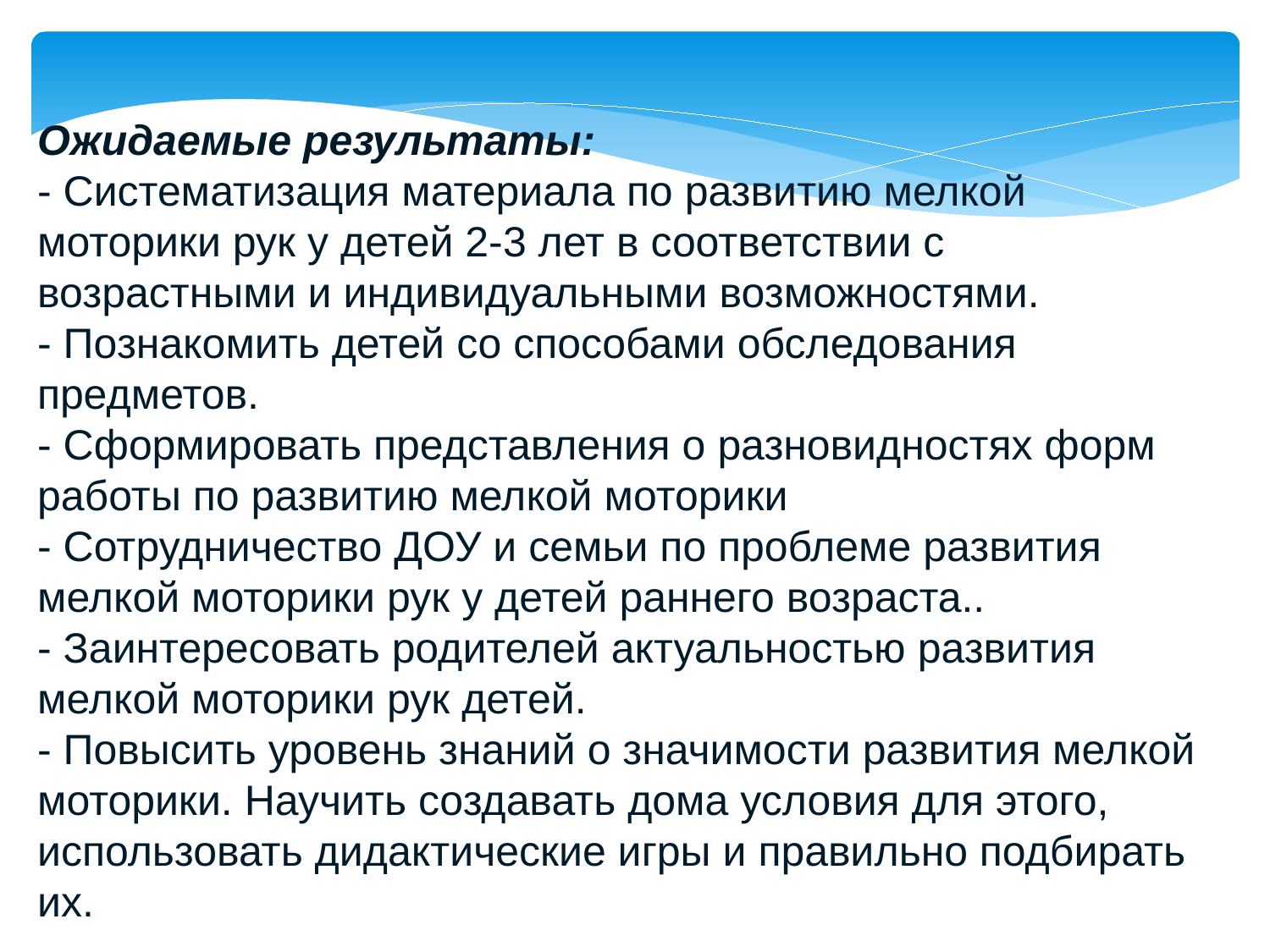

Ожидаемые результаты:
- Систематизация материала по развитию мелкой моторики рук у детей 2-3 лет в соответствии с возрастными и индивидуальными возможностями.
- Познакомить детей со способами обследования предметов.
- Сформировать представления о разновидностях форм работы по развитию мелкой моторики
- Сотрудничество ДОУ и семьи по проблеме развития мелкой моторики рук у детей раннего возраста..
- Заинтересовать родителей актуальностью развития мелкой моторики рук детей.
- Повысить уровень знаний о значимости развития мелкой моторики. Научить создавать дома условия для этого, использовать дидактические игры и правильно подбирать их.